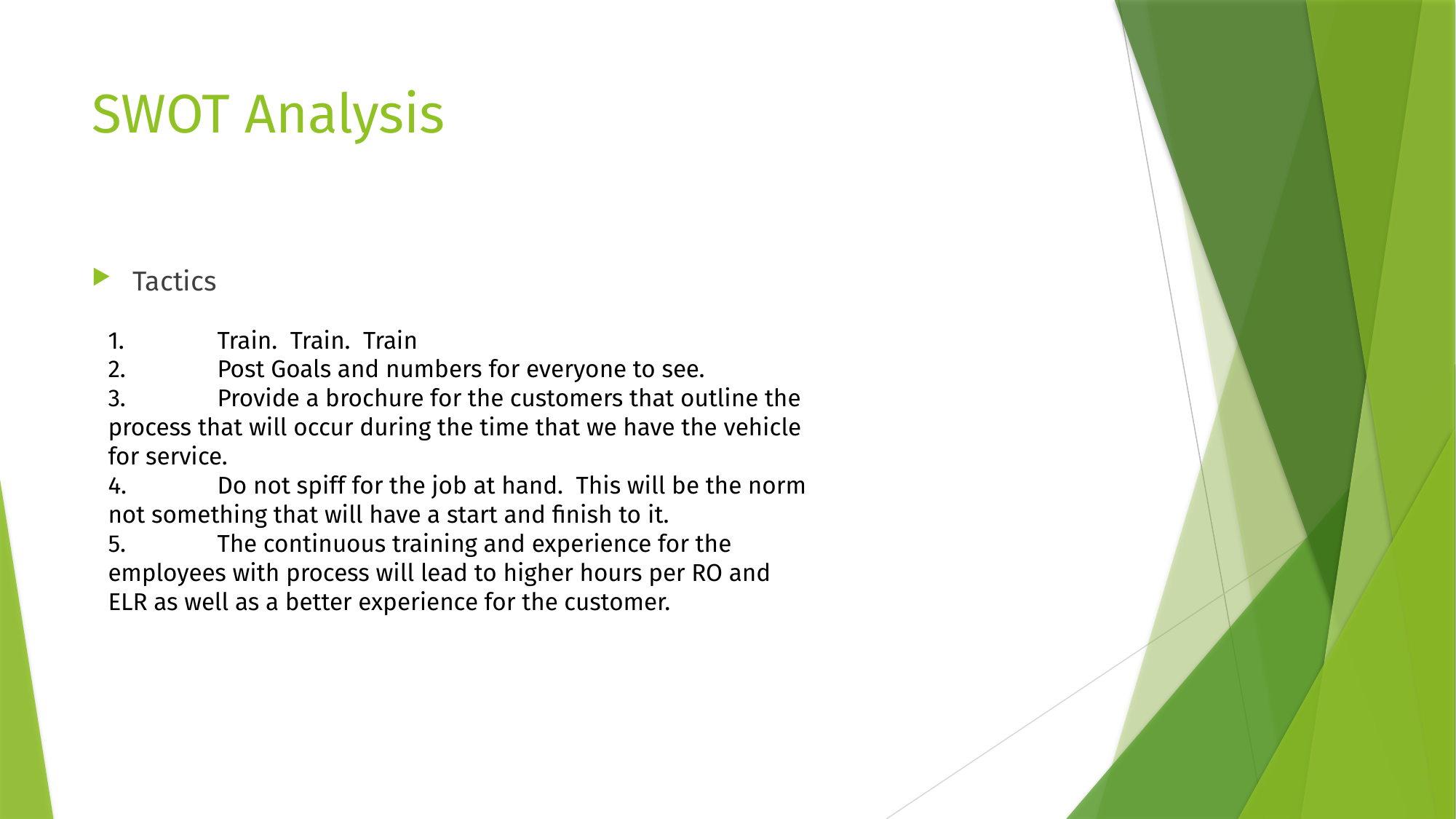

# SWOT Analysis
Tactics

1.	Train.  Train.  Train
2.	Post Goals and numbers for everyone to see.
3.	Provide a brochure for the customers that outline the process that will occur during the time that we have the vehicle for service.
4.	Do not spiff for the job at hand.  This will be the norm not something that will have a start and finish to it.
5.	The continuous training and experience for the employees with process will lead to higher hours per RO and ELR as well as a better experience for the customer.